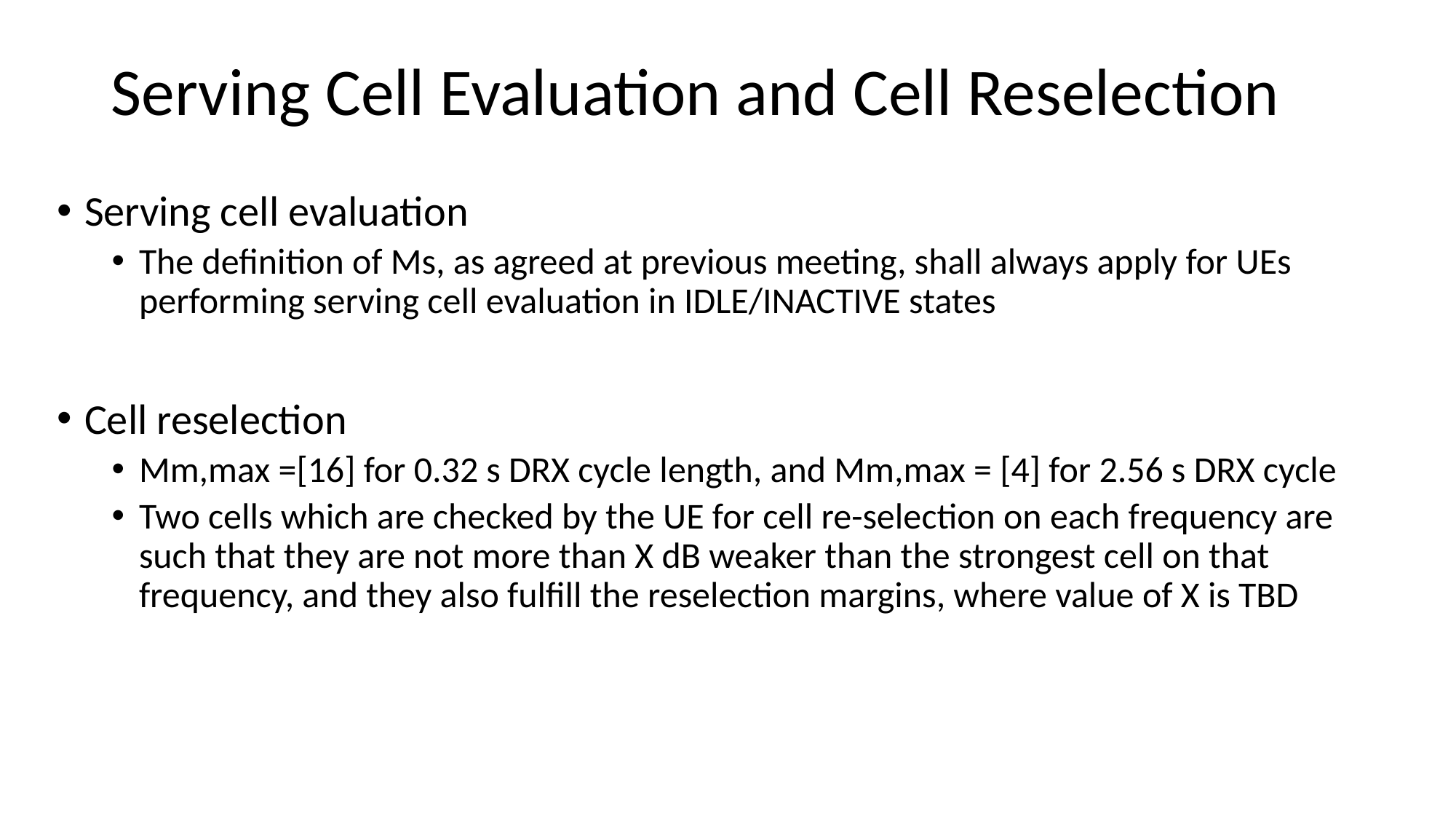

# Serving Cell Evaluation and Cell Reselection
Serving cell evaluation
The definition of Ms, as agreed at previous meeting, shall always apply for UEs performing serving cell evaluation in IDLE/INACTIVE states

Cell reselection
Mm,max =[16] for 0.32 s DRX cycle length, and Mm,max = [4] for 2.56 s DRX cycle
Two cells which are checked by the UE for cell re-selection on each frequency are such that they are not more than X dB weaker than the strongest cell on that frequency, and they also fulfill the reselection margins, where value of X is TBD